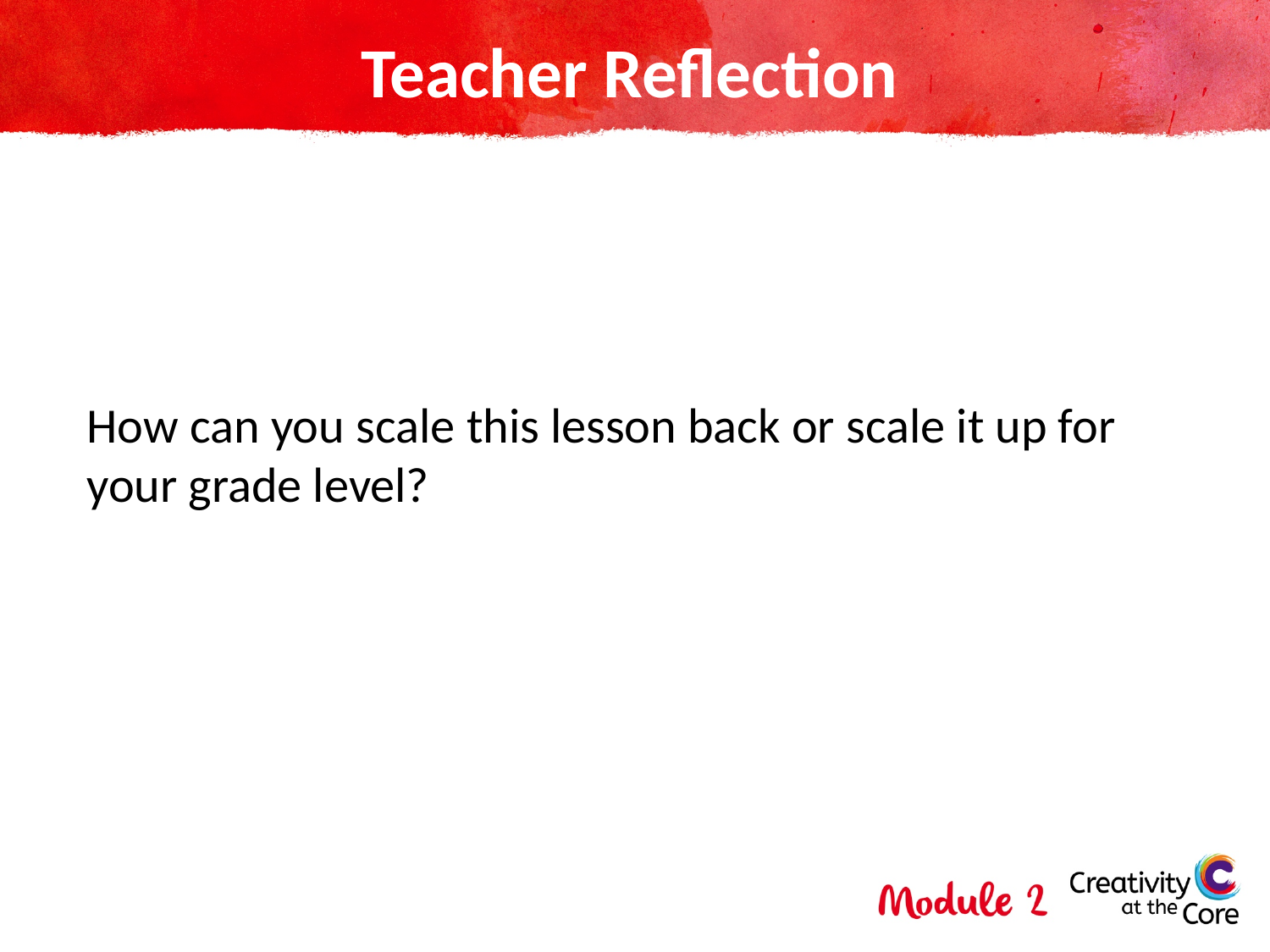

# Teacher Reflection

How can you scale this lesson back or scale it up for your grade level?